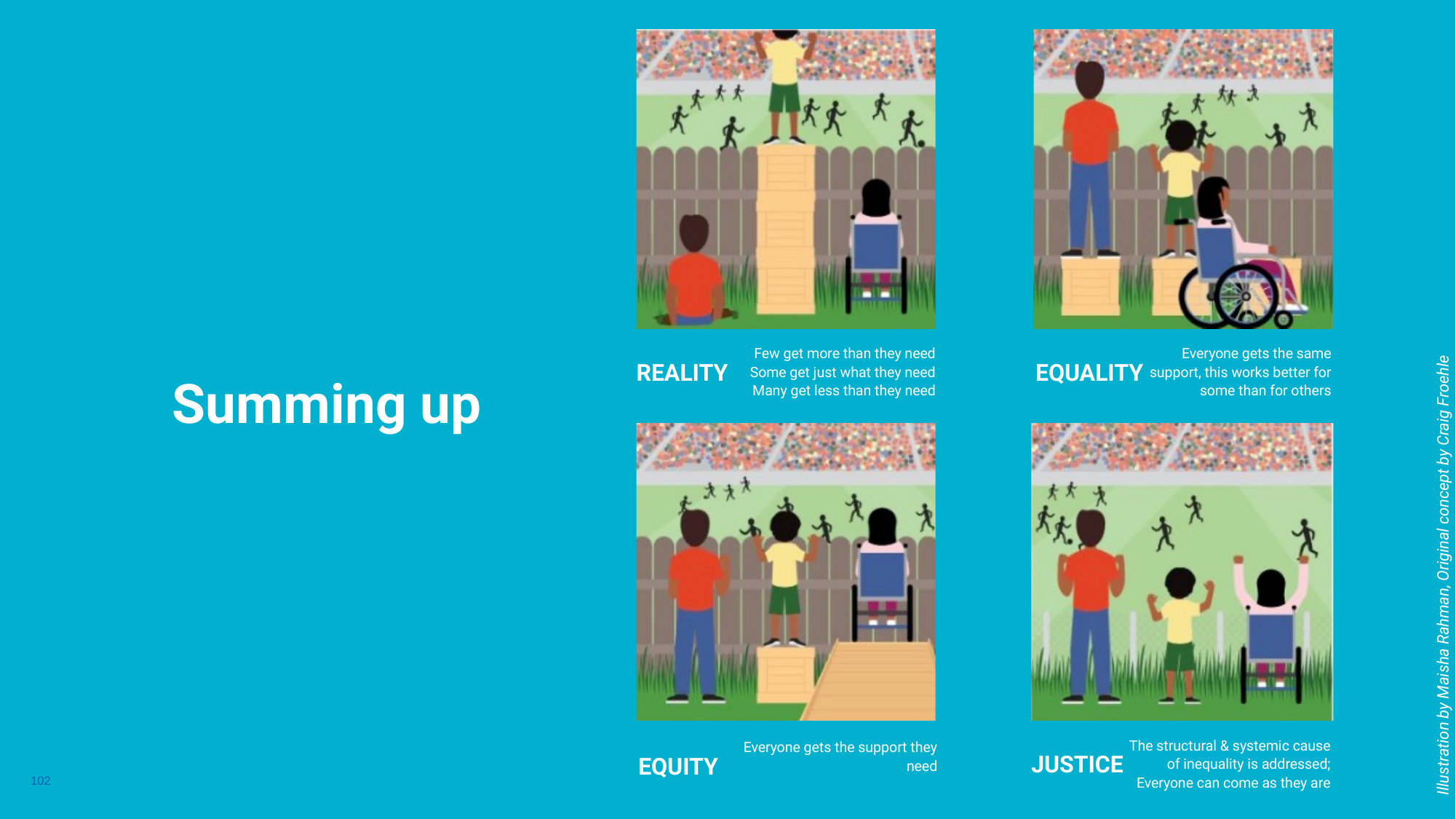

Few get more than they need
Some get just what they need
Many get less than they need
Summing up
Everyone gets the same support, this works better for some than for others
REALITY
EQUALITY

Illustration by Maisha Rahman, Original concept by Craig Froehle
The structural & systemic cause of inequality is addressed; Everyone can come as they are
Everyone gets the support they need
JUSTICE
EQUITY
102